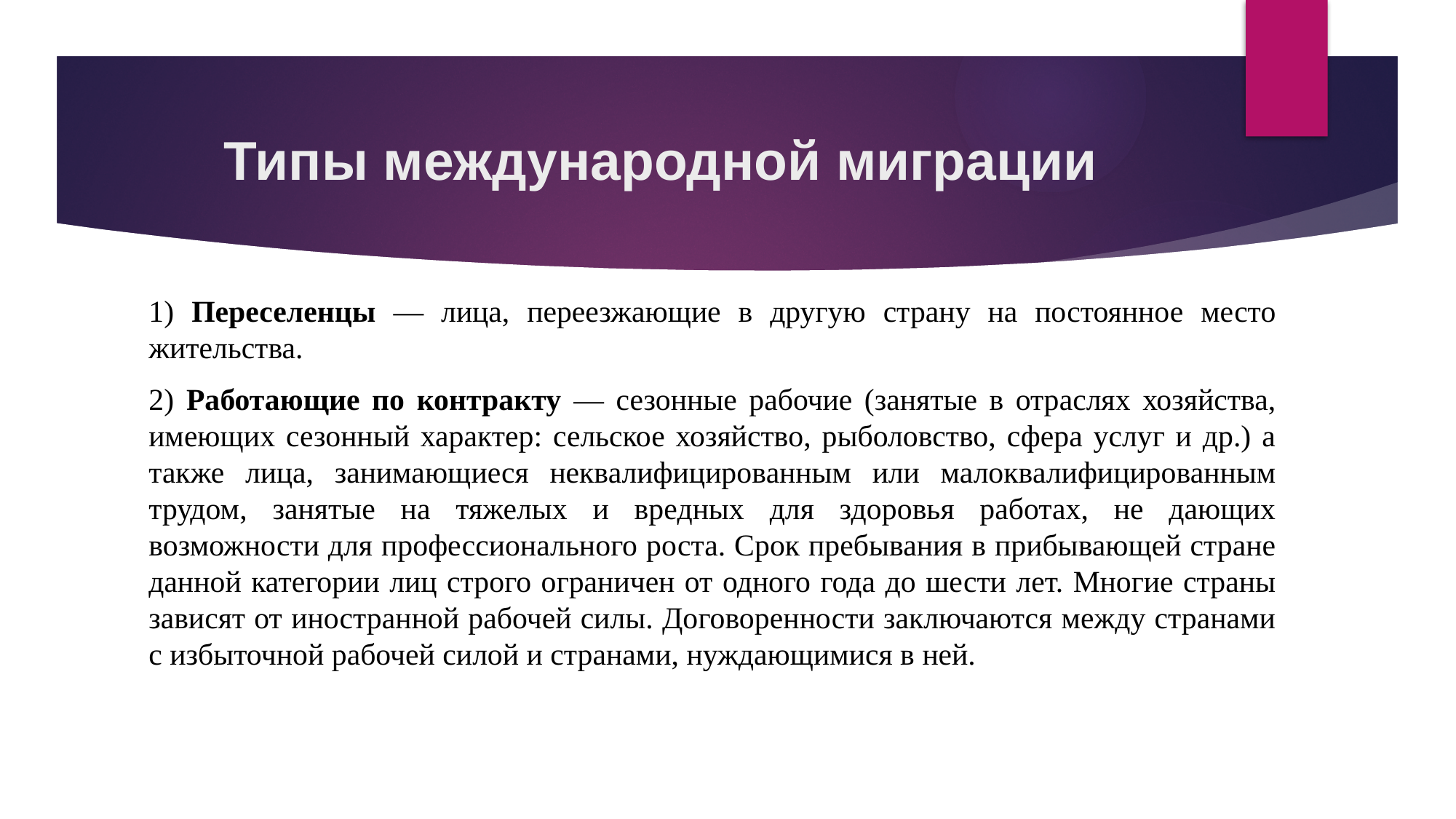

# Типы международной миграции
1) Переселенцы — лица, переезжающие в другую страну на постоянное место жительства.
2) Работающие по контракту — сезонные рабочие (занятые в отраслях хозяйства, имеющих сезонный характер: сельское хозяйство, рыболовство, сфера услуг и др.) а также лица, занимающиеся неквалифицированным или малоквалифицированным трудом, занятые на тяжелых и вредных для здоровья работах, не дающих возможности для профессионального роста. Срок пребывания в прибывающей стране данной категории лиц строго ограничен от одного года до шести лет. Многие страны зависят от иностранной рабочей силы. Договоренности заключаются между странами с избыточной рабочей силой и странами, нуждающимися в ней.